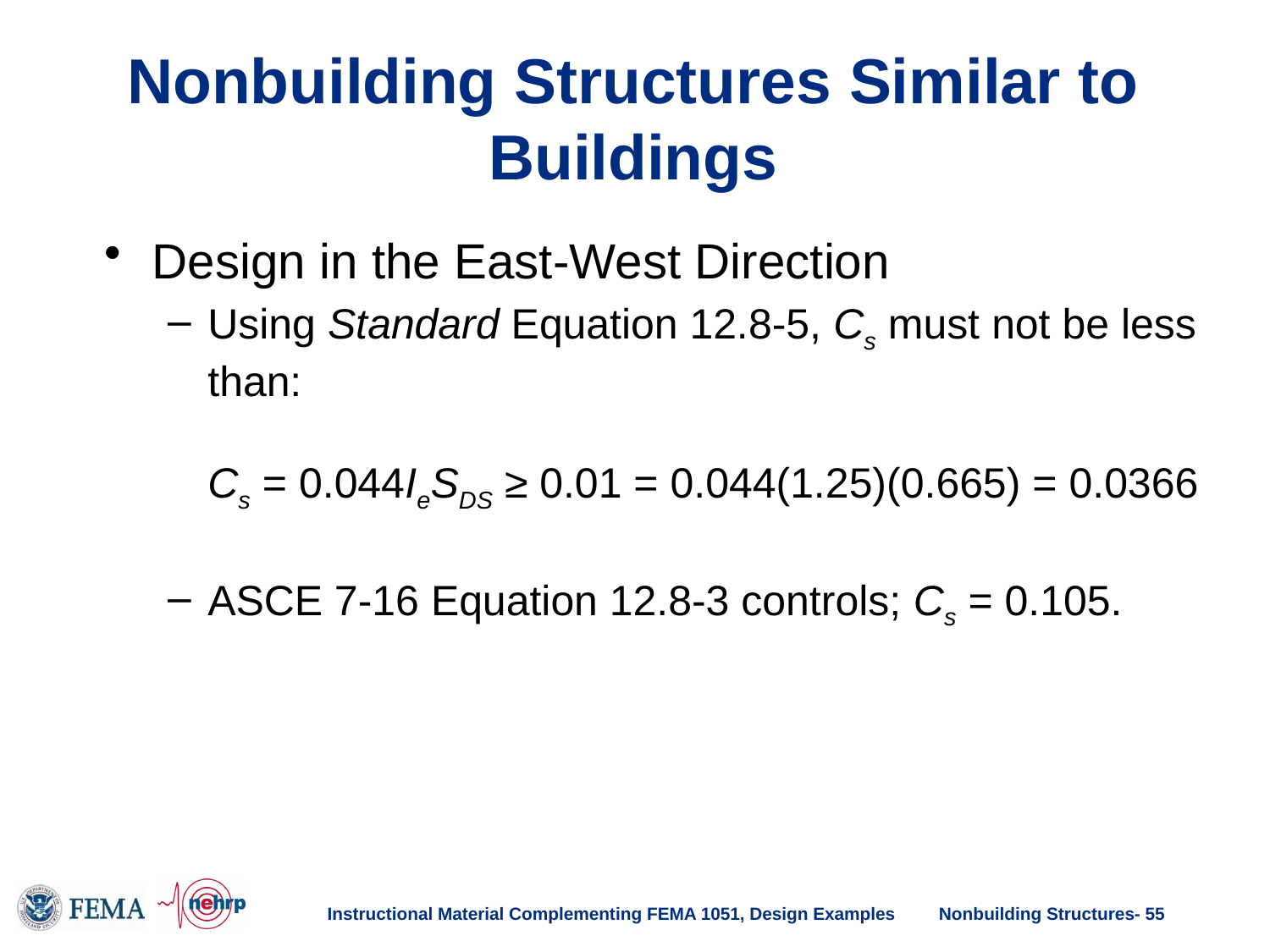

# Nonbuilding Structures Similar to Buildings
Design in the East-West Direction
Using Standard Equation 12.8-5, Cs must not be less than:
Cs = 0.044IeSDS ≥ 0.01 = 0.044(1.25)(0.665) = 0.0366
ASCE 7-16 Equation 12.8-3 controls; Cs = 0.105.
Instructional Material Complementing FEMA 1051, Design Examples
Nonbuilding Structures- 55